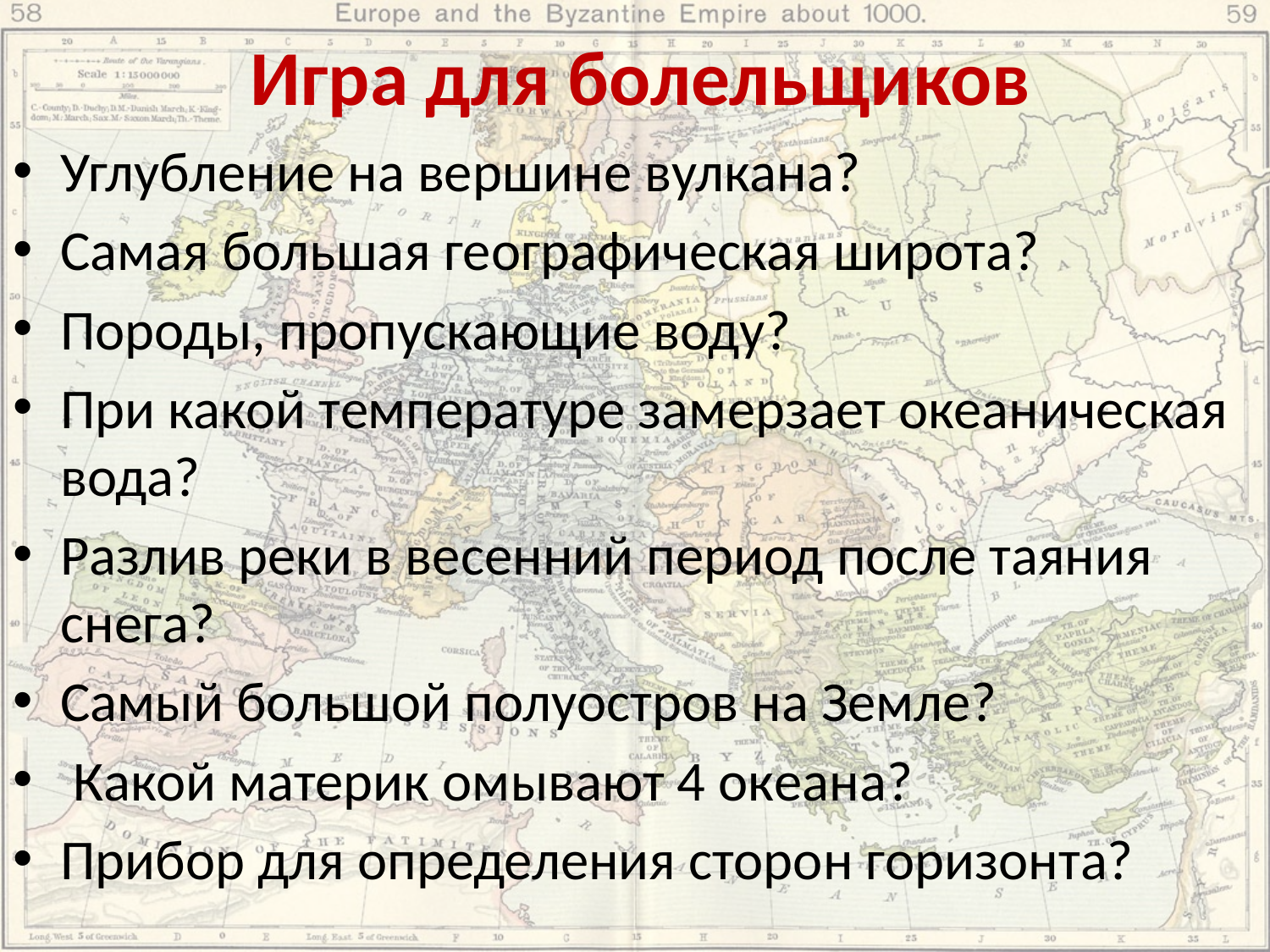

# Игра для болельщиков
Углубление на вершине вулкана?
Самая большая географическая широта?
Породы, пропускающие воду?
При какой температуре замерзает океаническая вода?
Разлив реки в весенний период после таяния снега?
Самый большой полуостров на Земле?
 Какой материк омывают 4 океана?
Прибор для определения сторон горизонта?